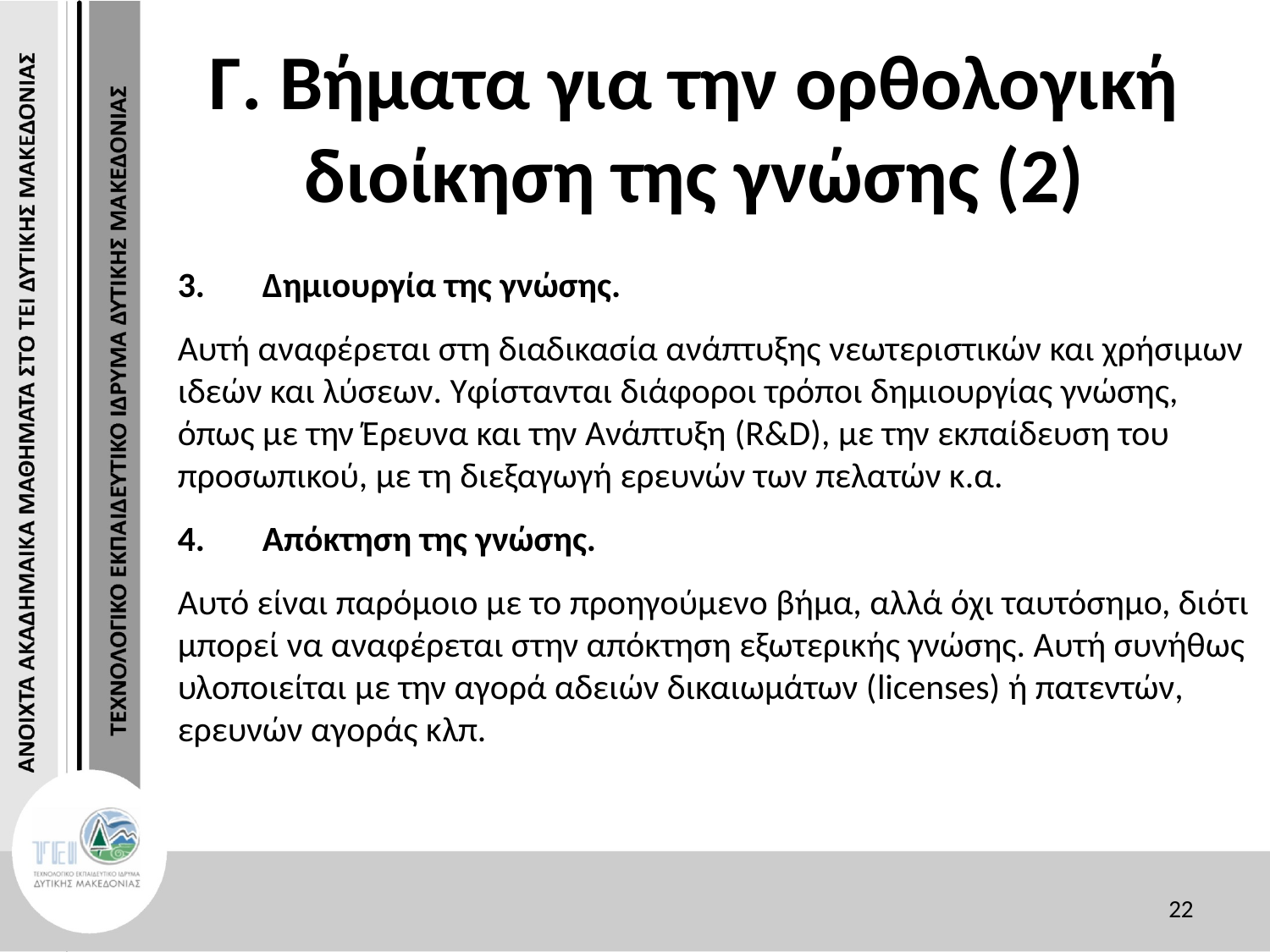

# Γ. Βήματα για την ορθολογική διοίκηση της γνώσης (2)
Δημιουργία της γνώσης.
Αυτή αναφέρεται στη διαδικασία ανάπτυξης νεωτεριστικών και χρήσιμων ιδεών και λύσεων. Υφίστανται διάφοροι τρόποι δημιουργίας γνώσης, όπως με την Έρευνα και την Ανάπτυξη (R&D), με την εκπαίδευση του προσωπικού, με τη διεξαγωγή ερευνών των πελατών κ.α.
Απόκτηση της γνώσης.
Αυτό είναι παρόμοιο με το προηγούμενο βήμα, αλλά όχι ταυτόσημο, διότι μπορεί να αναφέρεται στην απόκτηση εξωτερικής γνώσης. Αυτή συνήθως υλοποιείται με την αγορά αδειών δικαιωμάτων (licenses) ή πατεντών, ερευνών αγοράς κλπ.
22